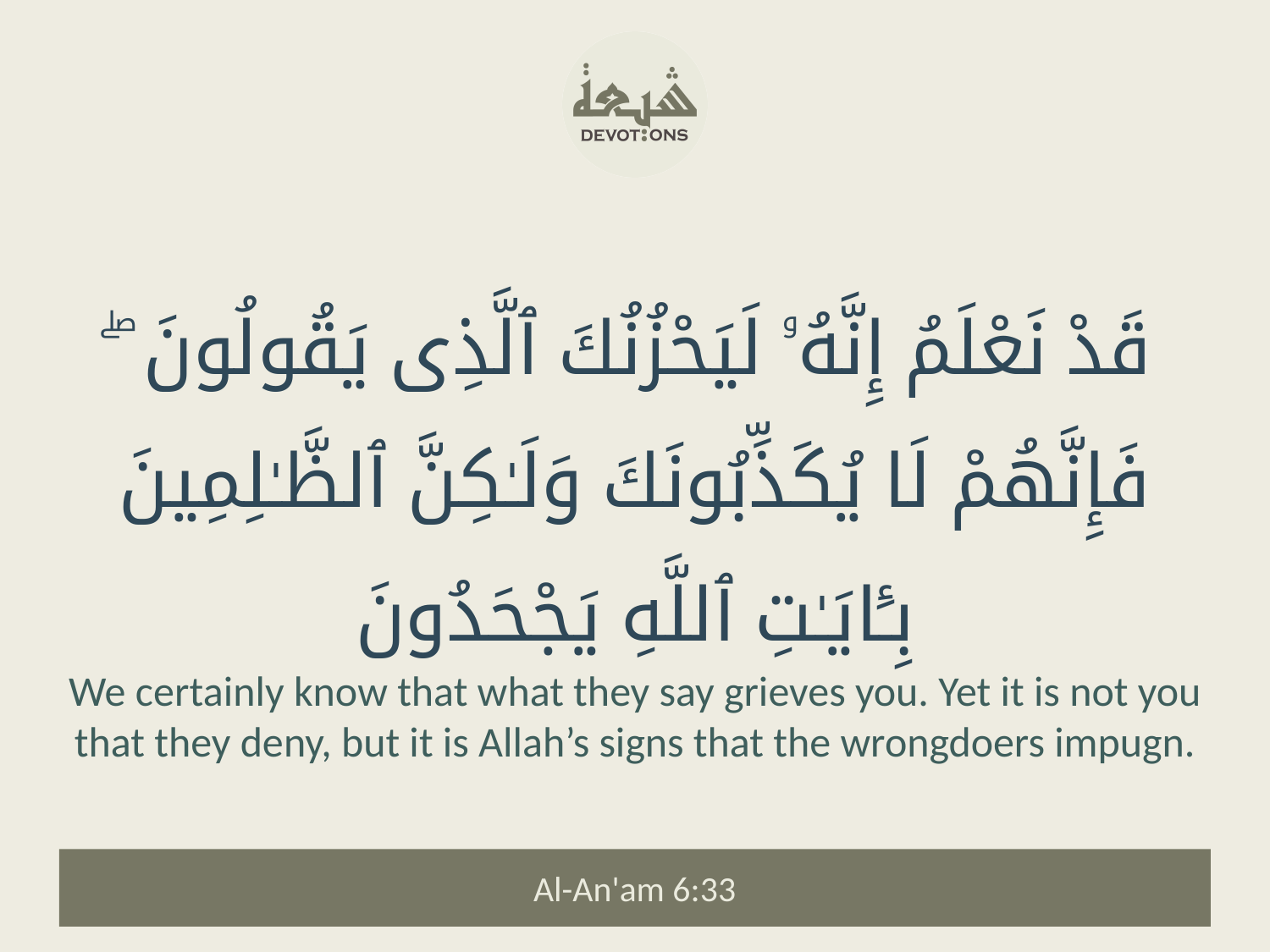

قَدْ نَعْلَمُ إِنَّهُۥ لَيَحْزُنُكَ ٱلَّذِى يَقُولُونَ ۖ فَإِنَّهُمْ لَا يُكَذِّبُونَكَ وَلَـٰكِنَّ ٱلظَّـٰلِمِينَ بِـَٔايَـٰتِ ٱللَّهِ يَجْحَدُونَ
We certainly know that what they say grieves you. Yet it is not you that they deny, but it is Allah’s signs that the wrongdoers impugn.
Al-An'am 6:33